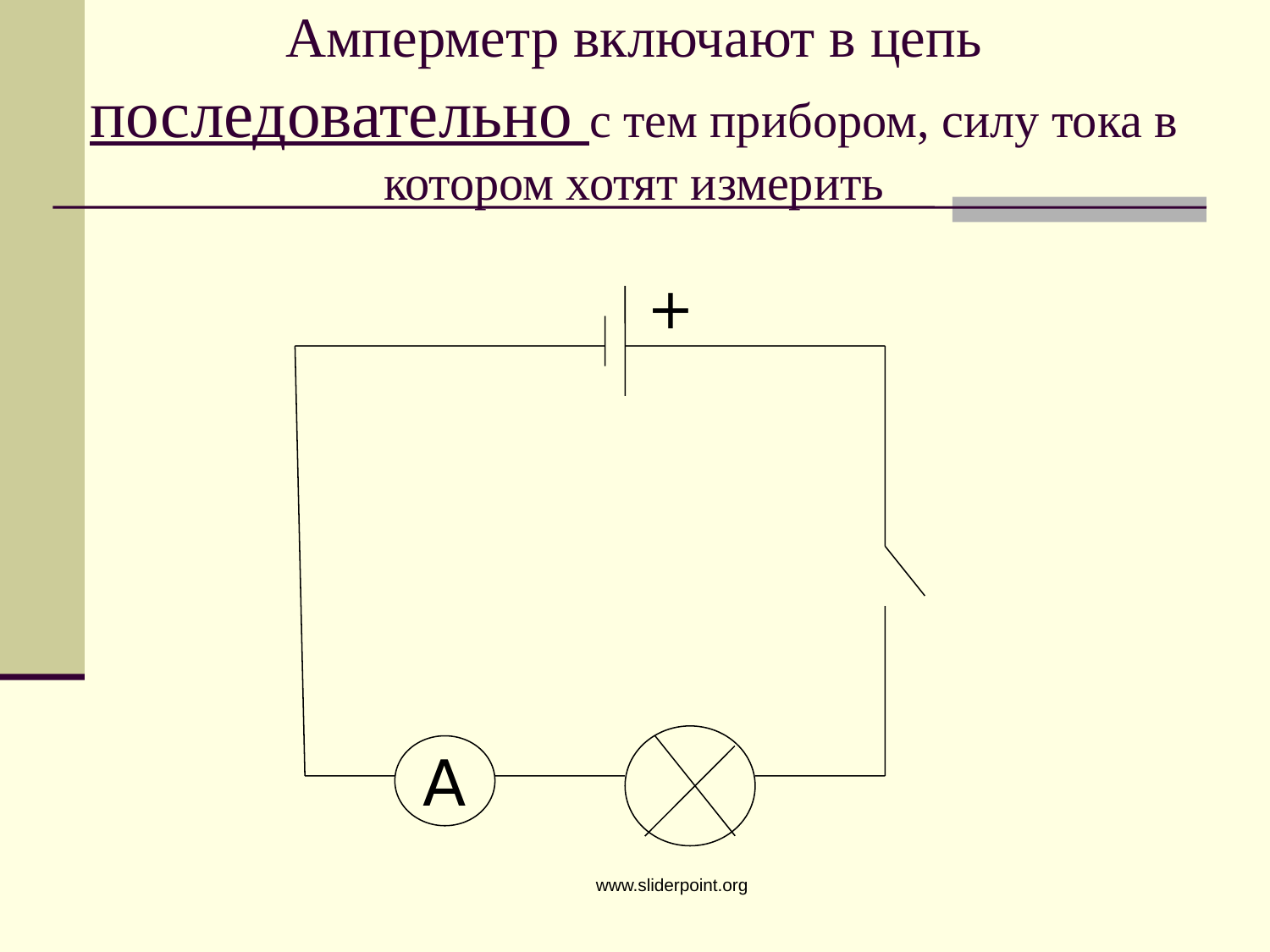

# Амперметр включают в цепь последовательно с тем прибором, силу тока в котором хотят измерить

+

A

www.sliderpoint.org